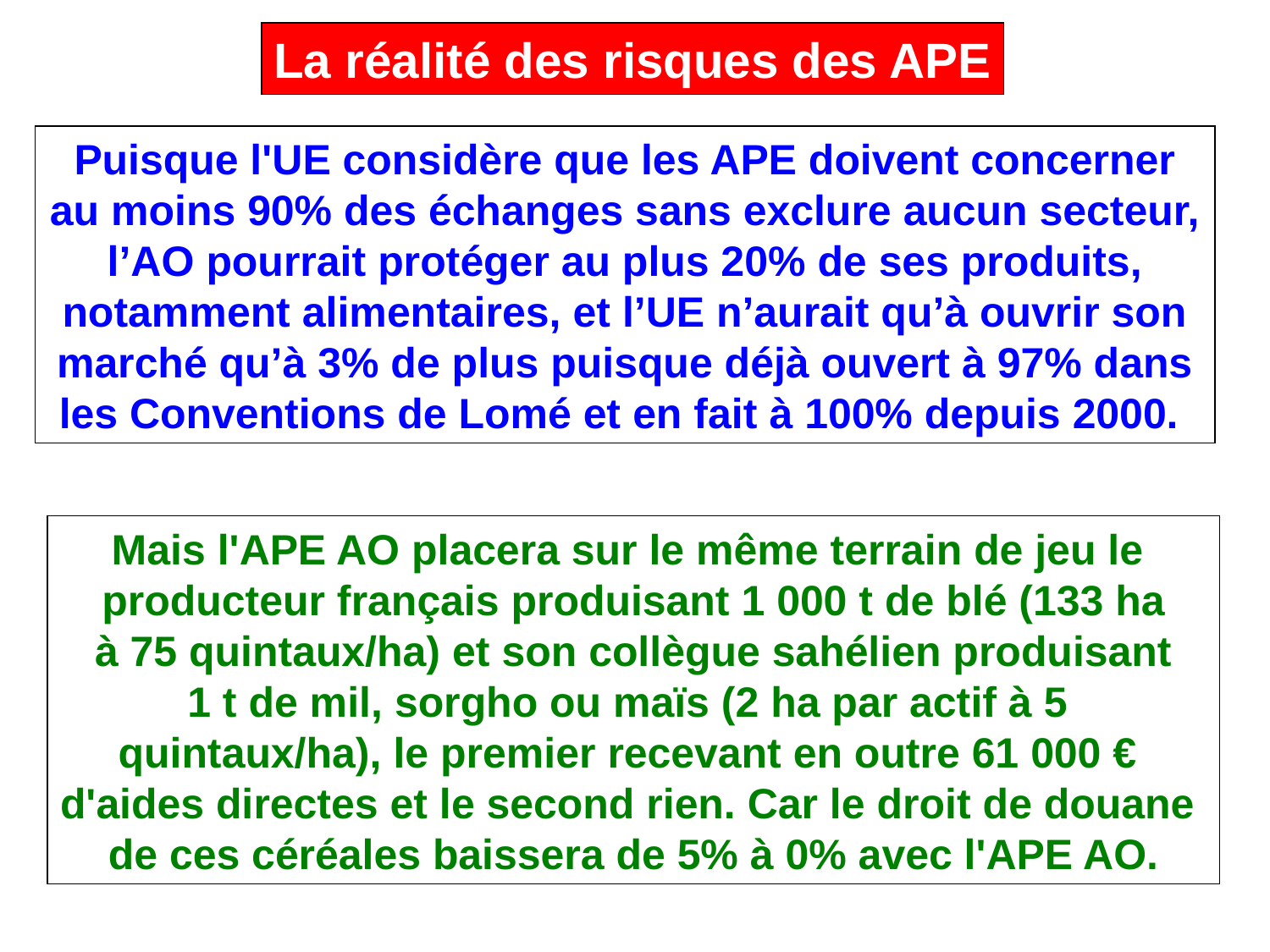

La réalité des risques des APE
Puisque l'UE considère que les APE doivent concerner au moins 90% des échanges sans exclure aucun secteur, l’AO pourrait protéger au plus 20% de ses produits, notamment alimentaires, et l’UE n’aurait qu’à ouvrir son marché qu’à 3% de plus puisque déjà ouvert à 97% dans les Conventions de Lomé et en fait à 100% depuis 2000.
Mais l'APE AO placera sur le même terrain de jeu le
producteur français produisant 1 000 t de blé (133 ha
 à 75 quintaux/ha) et son collègue sahélien produisant
1 t de mil, sorgho ou maïs (2 ha par actif à 5
quintaux/ha), le premier recevant en outre 61 000 €
d'aides directes et le second rien. Car le droit de douane
de ces céréales baissera de 5% à 0% avec l'APE AO.